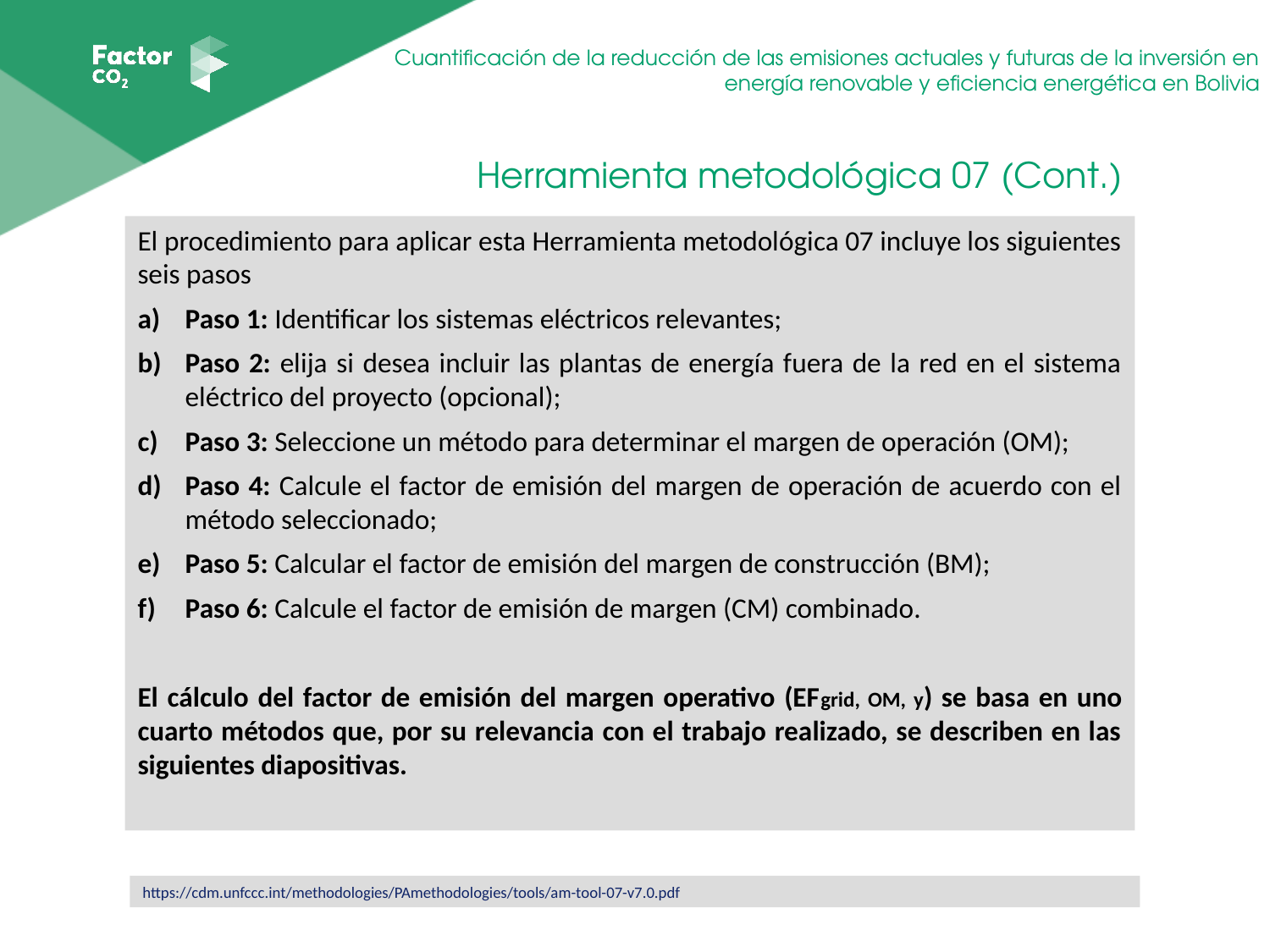

Herramienta metodológica 07 (Cont.)
El procedimiento para aplicar esta Herramienta metodológica 07 incluye los siguientes seis pasos
Paso 1: Identificar los sistemas eléctricos relevantes;
Paso 2: elija si desea incluir las plantas de energía fuera de la red en el sistema eléctrico del proyecto (opcional);
Paso 3: Seleccione un método para determinar el margen de operación (OM);
Paso 4: Calcule el factor de emisión del margen de operación de acuerdo con el método seleccionado;
Paso 5: Calcular el factor de emisión del margen de construcción (BM);
Paso 6: Calcule el factor de emisión de margen (CM) combinado.

El cálculo del factor de emisión del margen operativo (EFgrid, OM, y) se basa en uno cuarto métodos que, por su relevancia con el trabajo realizado, se describen en las siguientes diapositivas.

https://cdm.unfccc.int/methodologies/PAmethodologies/tools/am-tool-07-v7.0.pdf